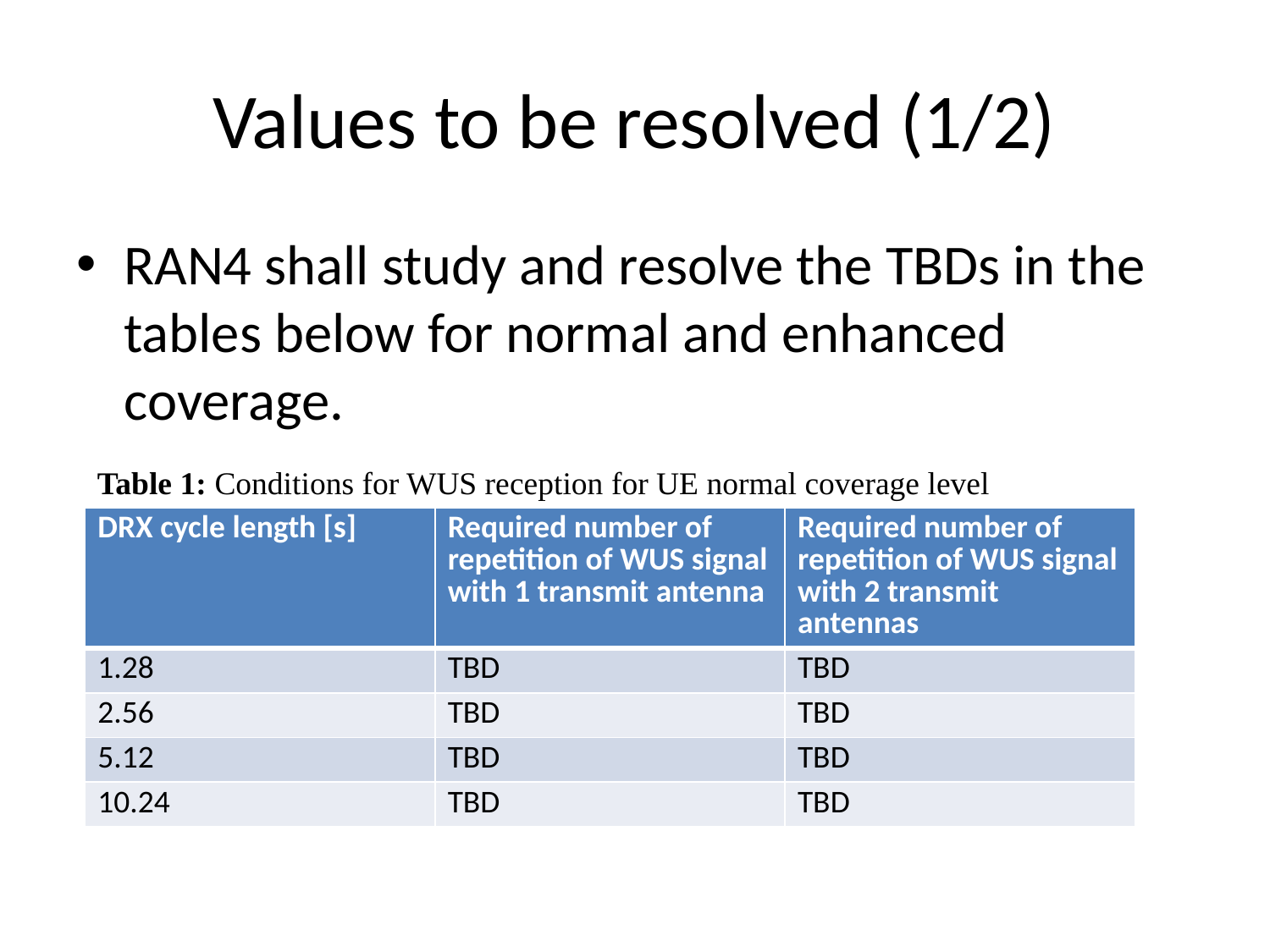

# Values to be resolved (1/2)
RAN4 shall study and resolve the TBDs in the tables below for normal and enhanced coverage.
Table 1: Conditions for WUS reception for UE normal coverage level
| DRX cycle length [s] | Required number of repetition of WUS signal with 1 transmit antenna | Required number of repetition of WUS signal with 2 transmit antennas |
| --- | --- | --- |
| 1.28 | TBD | TBD |
| 2.56 | TBD | TBD |
| 5.12 | TBD | TBD |
| 10.24 | TBD | TBD |